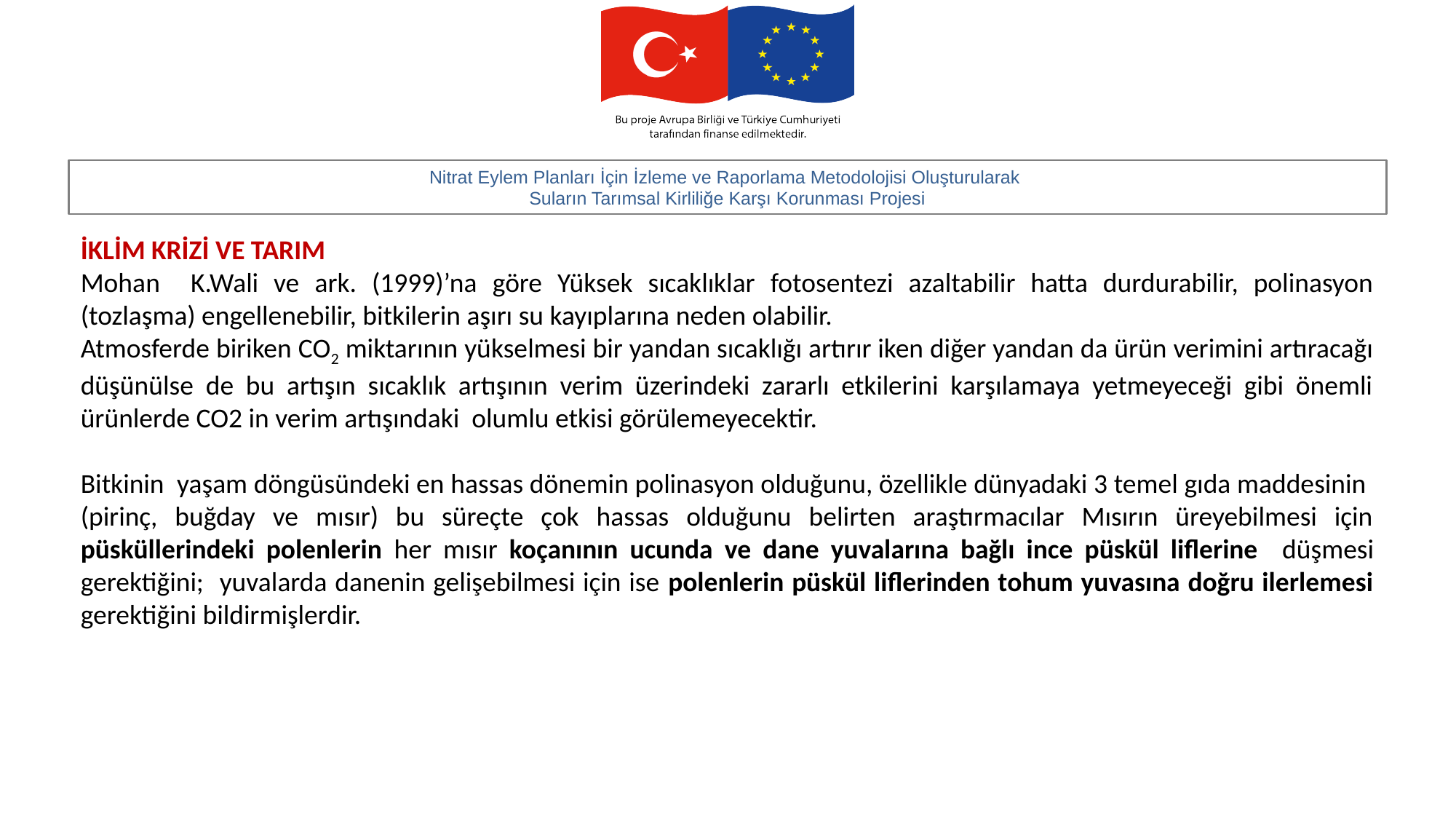

İKLİM KRİZİ VE TARIM
Mohan  K.Wali ve ark. (1999)’na göre Yüksek sıcaklıklar fotosentezi azaltabilir hatta durdurabilir, polinasyon (tozlaşma) engellenebilir, bitkilerin aşırı su kayıplarına neden olabilir.
Atmosferde biriken CO2 miktarının yükselmesi bir yandan sıcaklığı artırır iken diğer yandan da ürün verimini artıracağı düşünülse de bu artışın sıcaklık artışının verim üzerindeki zararlı etkilerini karşılamaya yetmeyeceği gibi önemli ürünlerde CO2 in verim artışındaki  olumlu etkisi görülemeyecektir.

Bitkinin  yaşam döngüsündeki en hassas dönemin polinasyon olduğunu, özellikle dünyadaki 3 temel gıda maddesinin  (pirinç, buğday ve mısır) bu süreçte çok hassas olduğunu belirten araştırmacılar Mısırın üreyebilmesi için püsküllerindeki polenlerin her mısır koçanının ucunda ve dane yuvalarına bağlı ince püskül liflerine  düşmesi gerektiğini;  yuvalarda danenin gelişebilmesi için ise polenlerin püskül liflerinden tohum yuvasına doğru ilerlemesi gerektiğini bildirmişlerdir.